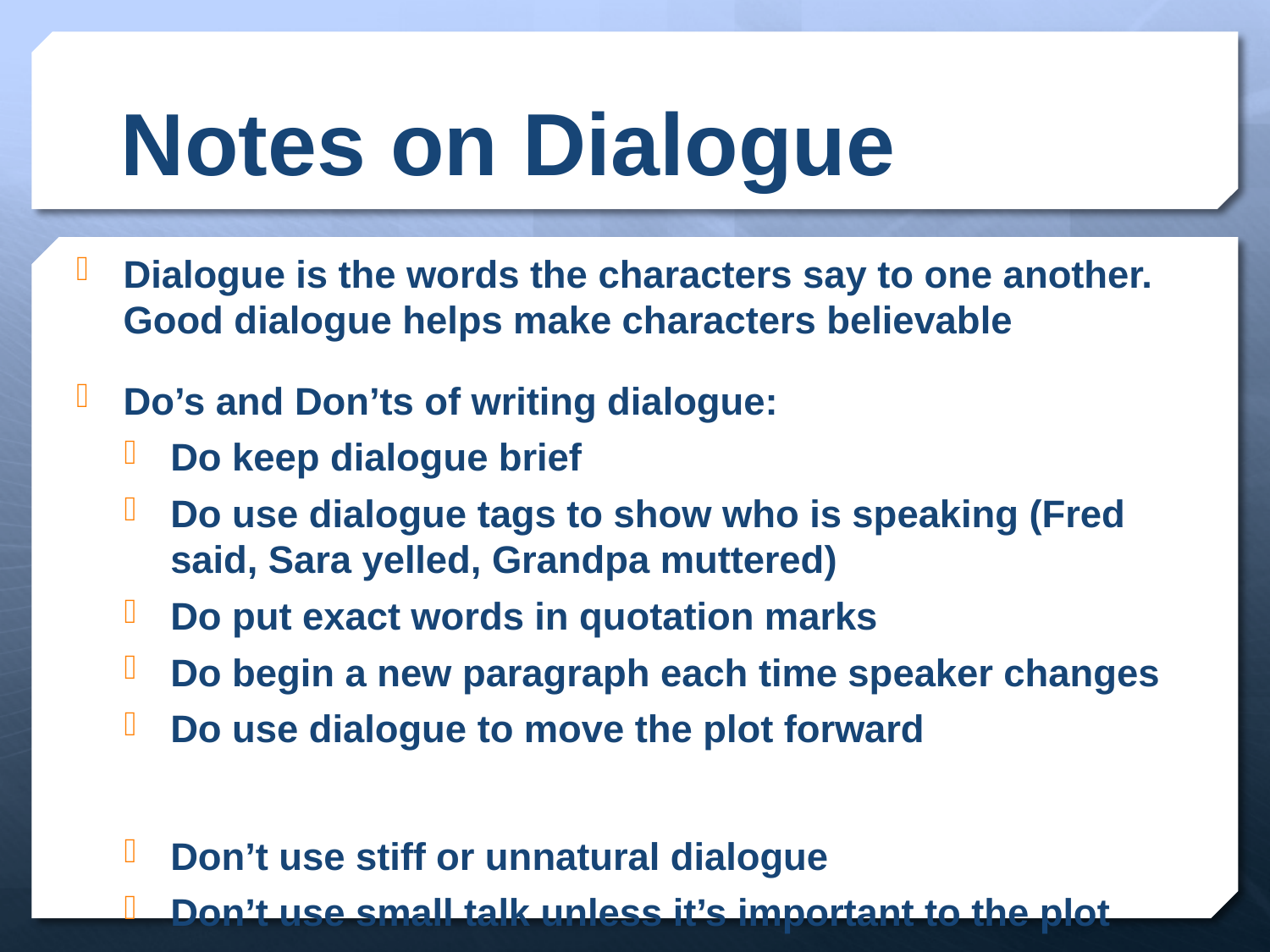

# Notes on Dialogue
Dialogue is the words the characters say to one another. Good dialogue helps make characters believable
Do’s and Don’ts of writing dialogue:
Do keep dialogue brief
Do use dialogue tags to show who is speaking (Fred said, Sara yelled, Grandpa muttered)
Do put exact words in quotation marks
Do begin a new paragraph each time speaker changes
Do use dialogue to move the plot forward

Don’t use stiff or unnatural dialogue
Don’t use small talk unless it’s important to the plot